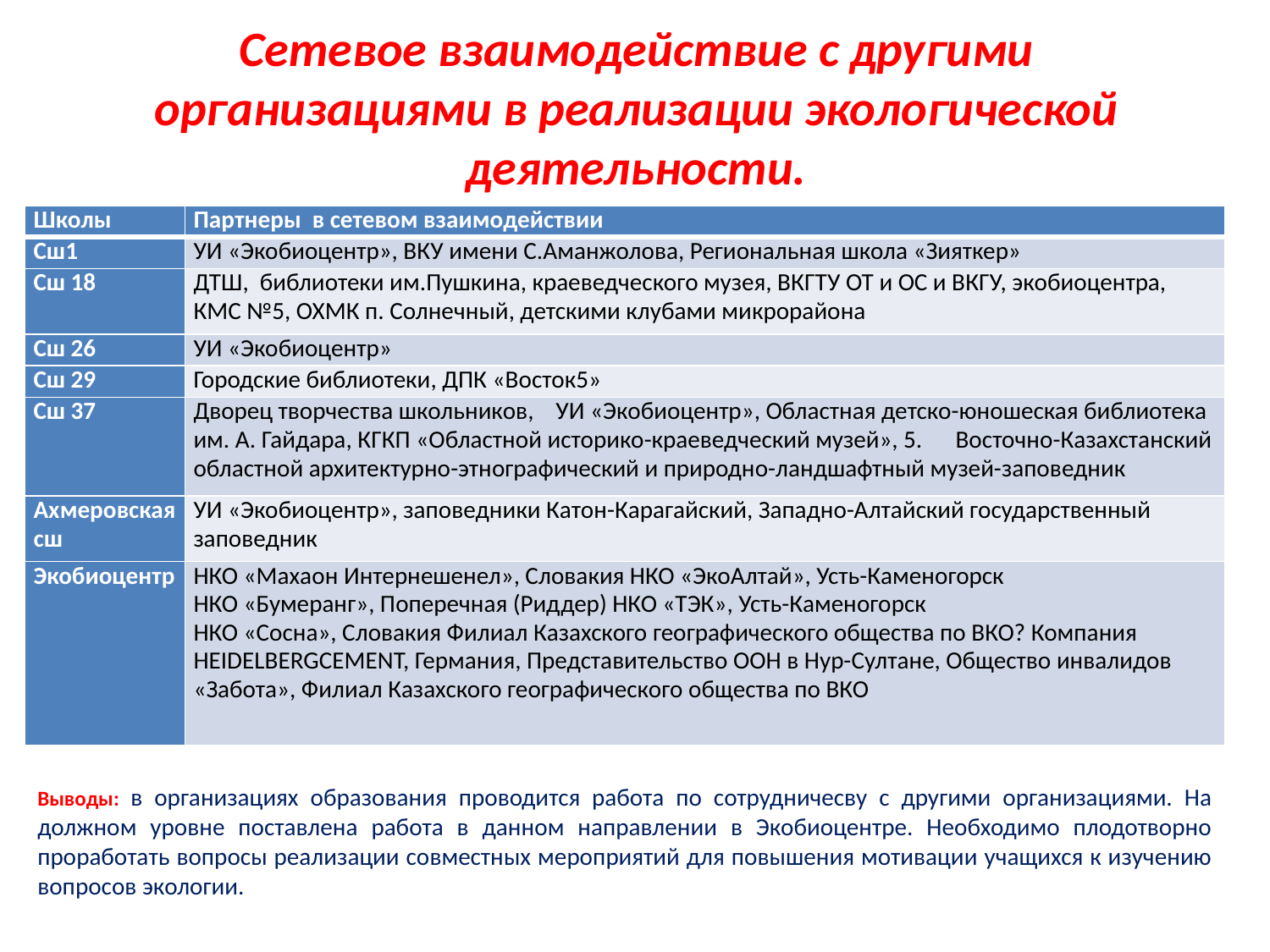

# Сетевое взаимодействие с другими организациями в реализации экологической деятельности.
| Школы | Партнеры в сетевом взаимодействии |
| --- | --- |
| Сш1 | УИ «Экобиоцентр», ВКУ имени С.Аманжолова, Региональная школа «Зияткер» |
| Сш 18 | ДТШ, библиотеки им.Пушкина, краеведческого музея, ВКГТУ ОТ и ОС и ВКГУ, экобиоцентра, КМС №5, ОХМК п. Солнечный, детскими клубами микрорайона |
| Сш 26 | УИ «Экобиоцентр» |
| Сш 29 | Городские библиотеки, ДПК «Восток5» |
| Сш 37 | Дворец творчества школьников, УИ «Экобиоцентр», Областная детско-юношеская библиотека им. А. Гайдара, КГКП «Областной историко-краеведческий музей», 5. Восточно-Казахстанский областной архитектурно-этнографический и природно-ландшафтный музей-заповедник |
| Ахмеровская сш | УИ «Экобиоцентр», заповедники Катон-Карагайский, Западно-Алтайский государственный заповедник |
| Экобиоцентр | НКО «Махаон Интернешенел», Словакия НКО «ЭкоАлтай», Усть-Каменогорск НКО «Бумеранг», Поперечная (Риддер) НКО «ТЭК», Усть-Каменогорск НКО «Сосна», Словакия Филиал Казахского географического общества по ВКО? Компания HEIDELBERGCEMENT, Германия, Представительство ООН в Нур-Султане, Общество инвалидов «Забота», Филиал Казахского географического общества по ВКО |
Выводы: в организациях образования проводится работа по сотрудничесву с другими организациями. На должном уровне поставлена работа в данном направлении в Экобиоцентре. Необходимо плодотворно проработать вопросы реализации совместных мероприятий для повышения мотивации учащихся к изучению вопросов экологии.